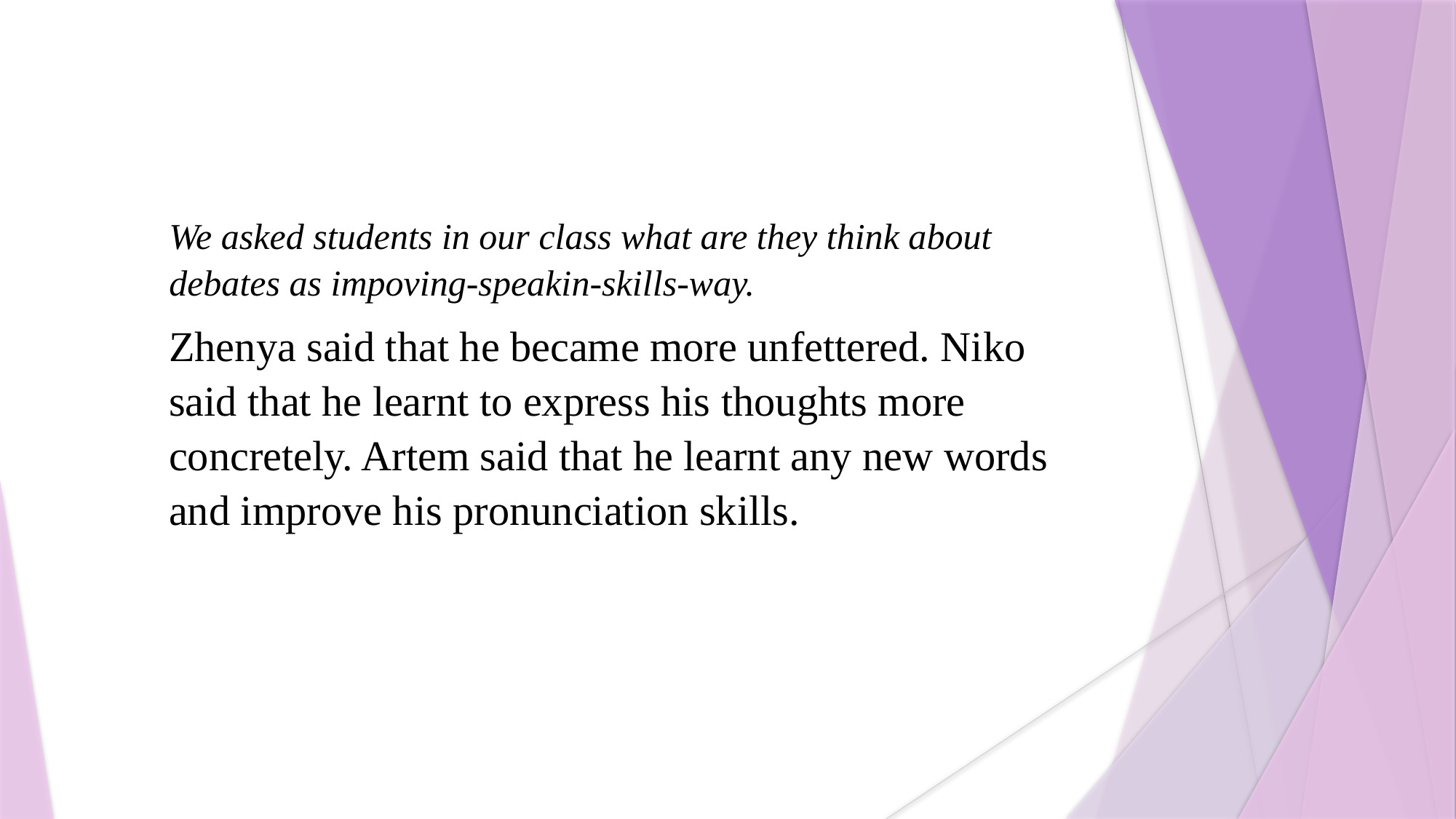

We asked students in our class what are they think about debates as impoving-speakin-skills-way.
Zhenya said that he became more unfettered. Niko said that he learnt to express his thoughts more concretely. Artem said that he learnt any new words and improve his pronunciation skills.